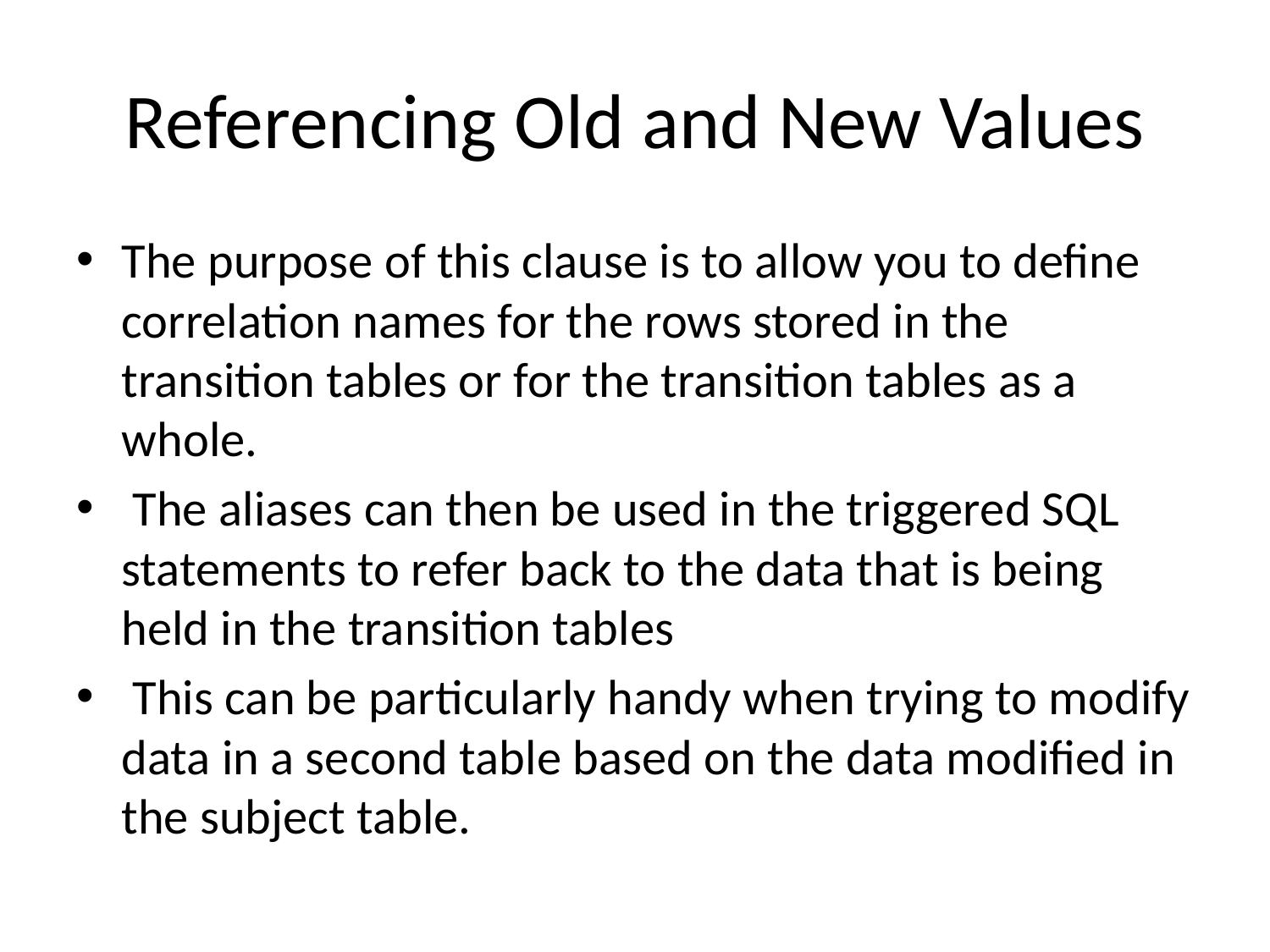

# Referencing Old and New Values
The purpose of this clause is to allow you to define correlation names for the rows stored in the transition tables or for the transition tables as a whole.
 The aliases can then be used in the triggered SQL statements to refer back to the data that is being held in the transition tables
 This can be particularly handy when trying to modify data in a second table based on the data modified in the subject table.